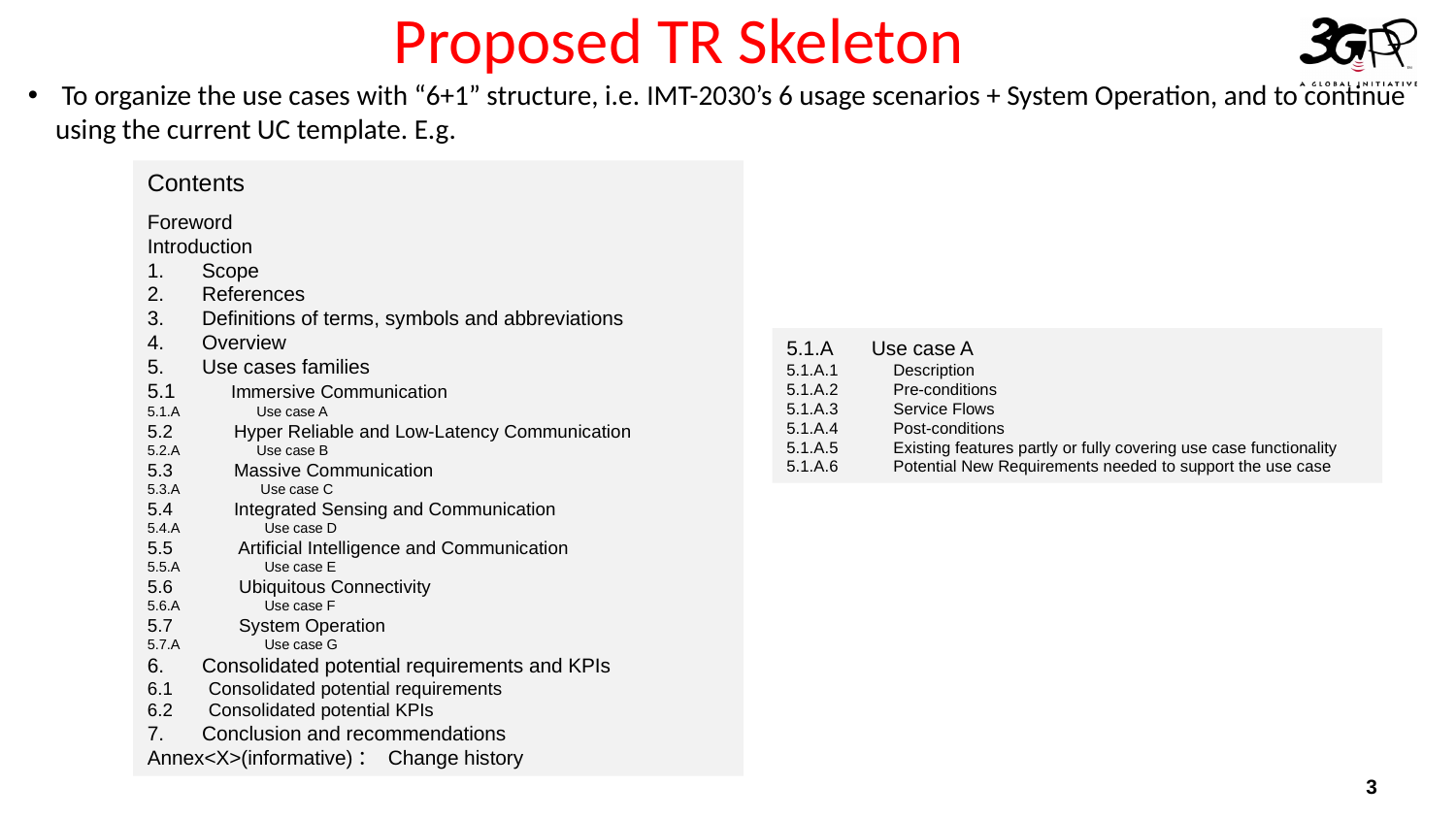

# Proposed TR Skeleton
 To organize the use cases with “6+1” structure, i.e. IMT-2030’s 6 usage scenarios + System Operation, and to continue using the current UC template. E.g.
Contents
Foreword
Introduction
Scope
References
Definitions of terms, symbols and abbreviations
Overview
Use cases families
5.1          Immersive Communication
5.1.A                    Use case A
5.2            Hyper Reliable and Low-Latency Communication
5.2.A                    Use case B
5.3            Massive Communication
5.3.A                     Use case C
5.4            Integrated Sensing and Communication
5.4.A                      Use case D
5.5             Artificial Intelligence and Communication
5.5.A                      Use case E
5.6             Ubiquitous Connectivity
5.6.A                      Use case F
5.7             System Operation
5.7.A                      Use case G
Consolidated potential requirements and KPIs
6.1       Consolidated potential requirements
6.2       Consolidated potential KPIs
Conclusion and recommendations
Annex<X>(informative)： Change history
5.1.A       Use case A
5.1.A.1            Description
5.1.A.2            Pre-conditions
5.1.A.3            Service Flows
5.1.A.4            Post-conditions
5.1.A.5            Existing features partly or fully covering use case functionality
5.1.A.6            Potential New Requirements needed to support the use case